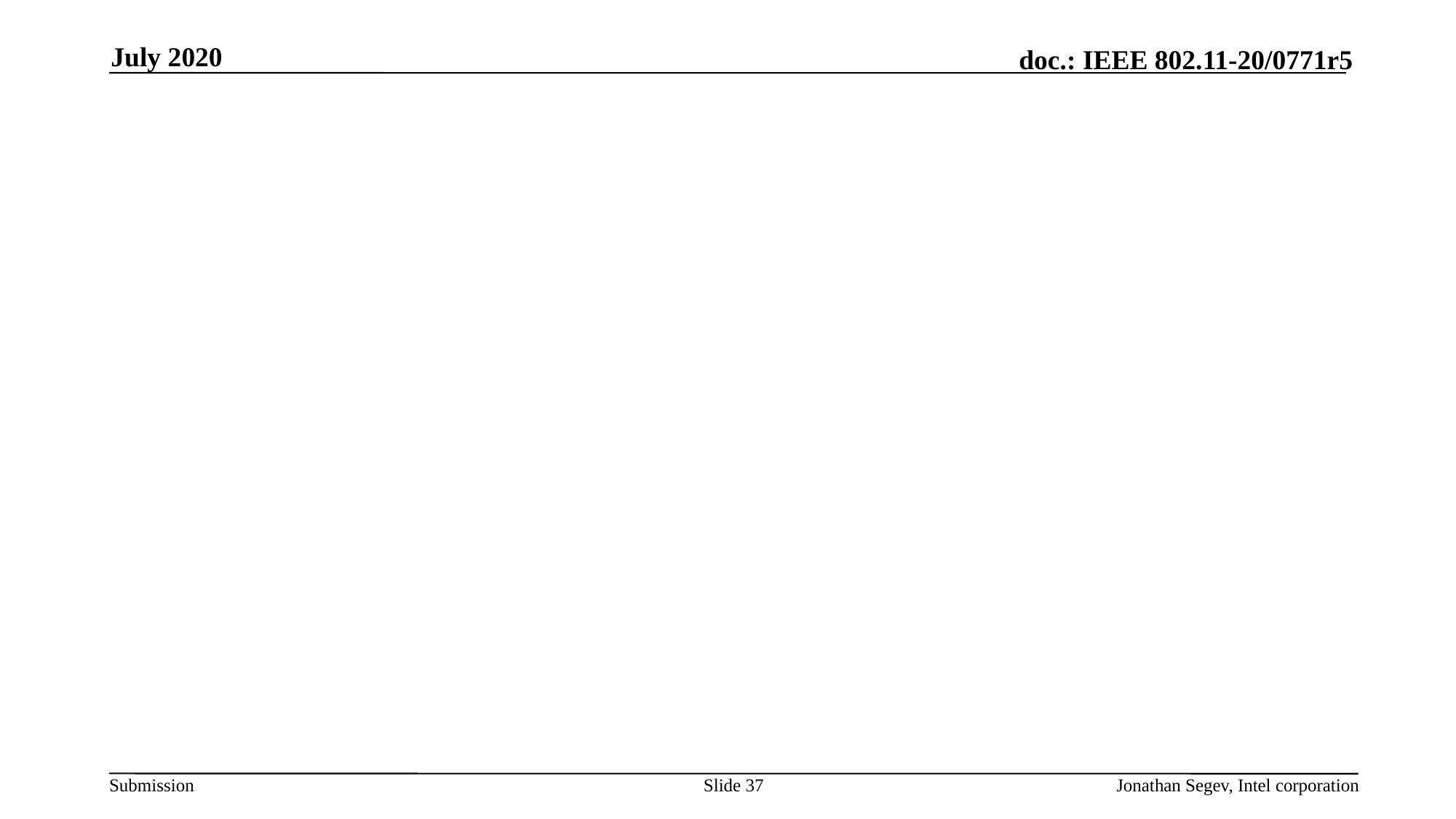

July 2020
#

Slide 37
Jonathan Segev, Intel corporation